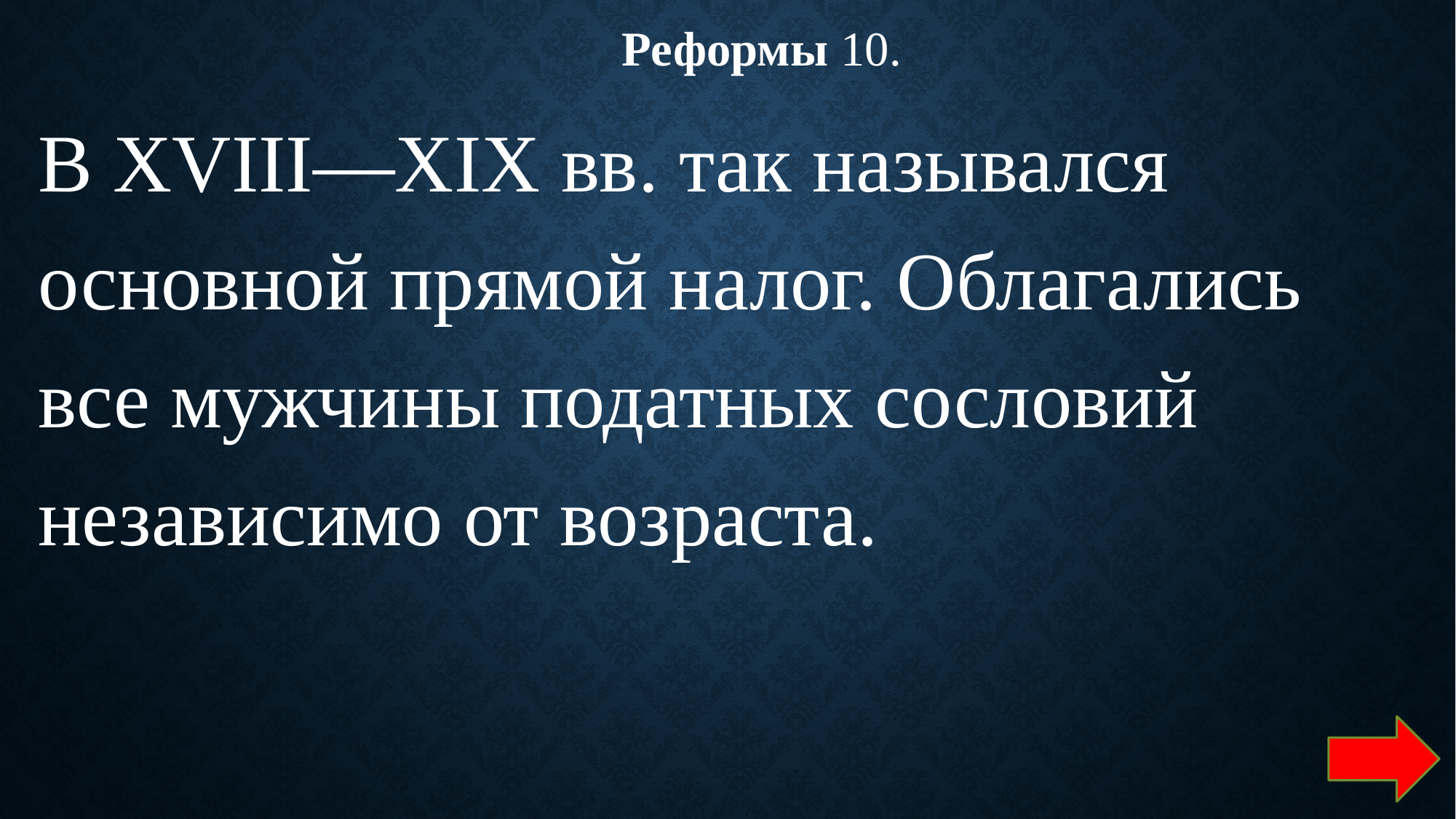

Реформы 10.
В XVIII—XIX вв. так назывался основной прямой налог. Облагались все мужчины податных сословий независимо от возраста.